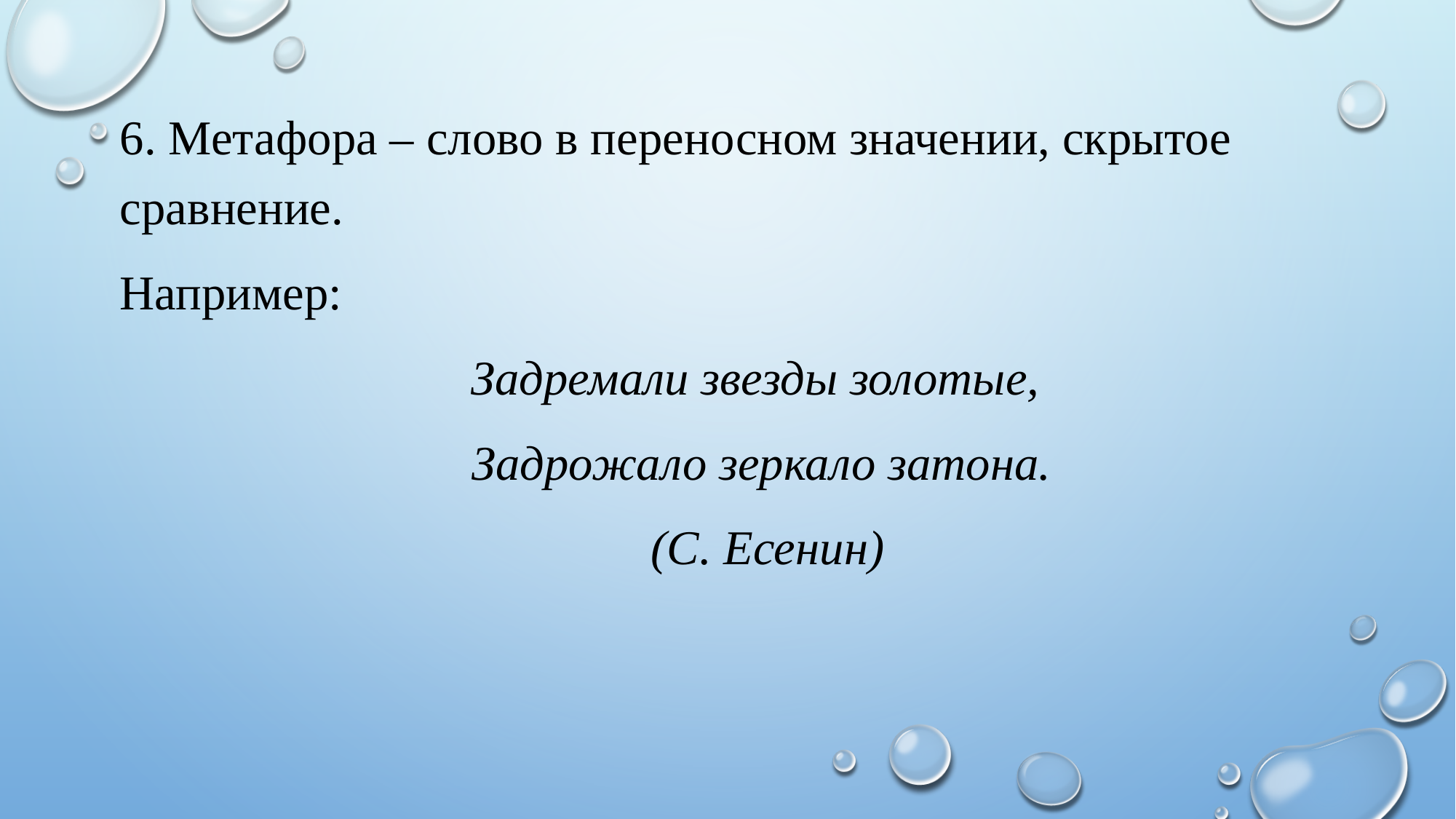

6. Метафора – слово в переносном значении, скрытое сравнение.
Например:
Задремали звезды золотые,
Задрожало зеркало затона.
 (С. Есенин)